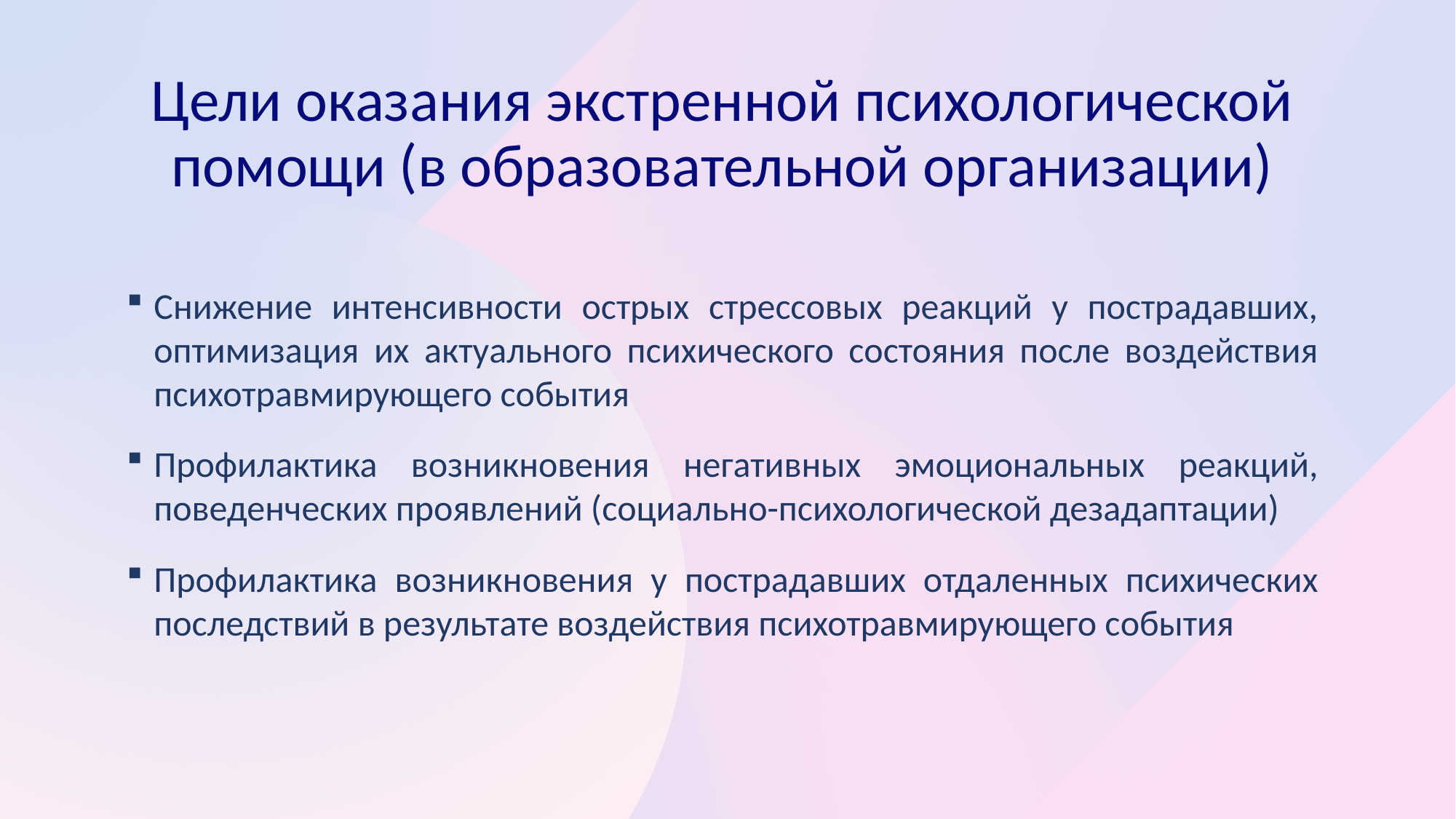

# Цели оказания экстренной психологической помощи (в образовательной организации)
Снижение интенсивности острых стрессовых реакций у пострадавших, оптимизация их актуального психического состояния после воздействия психотравмирующего события
Профилактика возникновения негативных эмоциональных реакций, поведенческих проявлений (социально-психологической дезадаптации)
Профилактика возникновения у пострадавших отдаленных психических последствий в результате воздействия психотравмирующего события